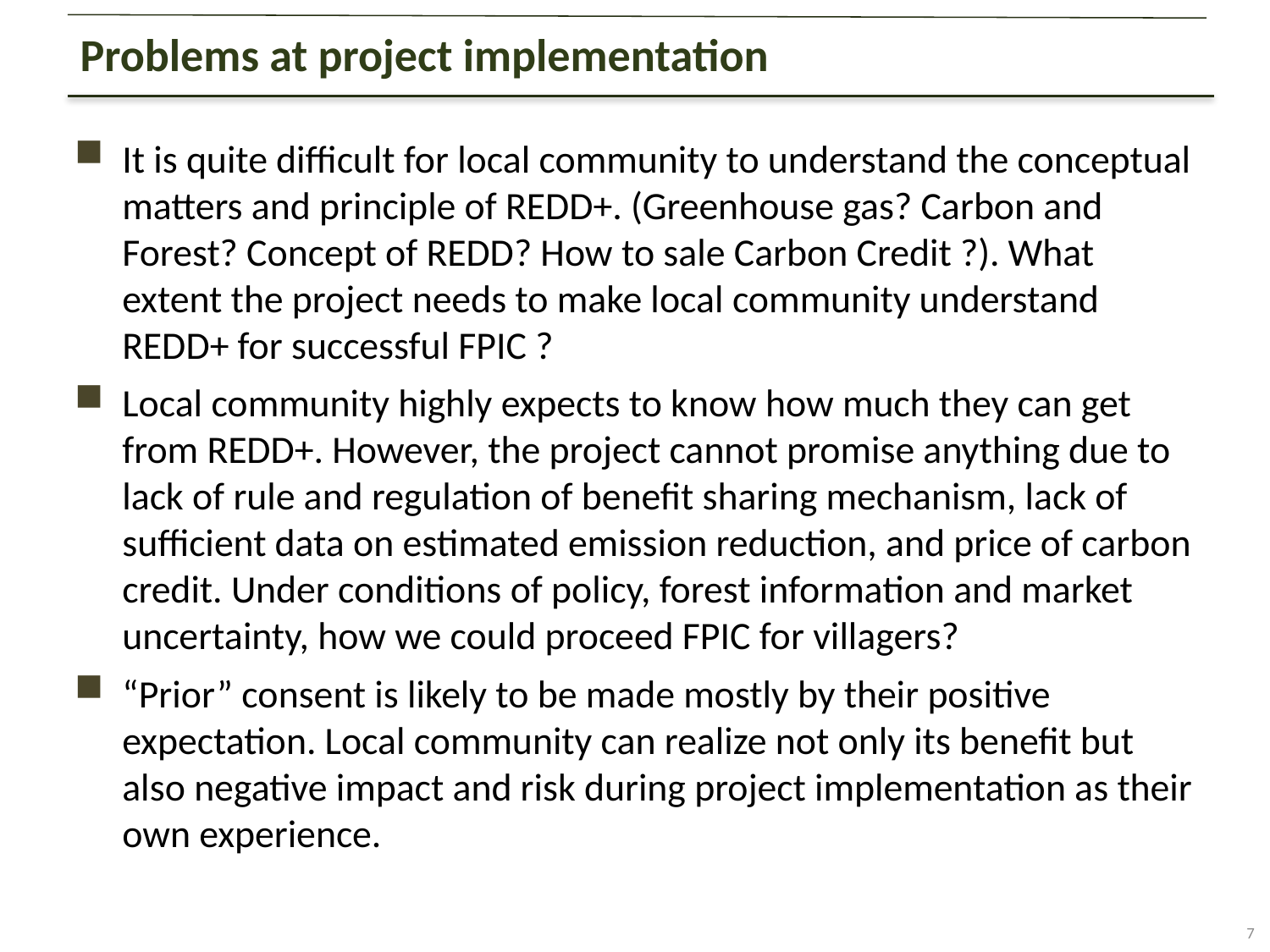

Problems at project implementation
It is quite difficult for local community to understand the conceptual matters and principle of REDD+. (Greenhouse gas? Carbon and Forest? Concept of REDD? How to sale Carbon Credit ?). What extent the project needs to make local community understand REDD+ for successful FPIC ?
Local community highly expects to know how much they can get from REDD+. However, the project cannot promise anything due to lack of rule and regulation of benefit sharing mechanism, lack of sufficient data on estimated emission reduction, and price of carbon credit. Under conditions of policy, forest information and market uncertainty, how we could proceed FPIC for villagers?
“Prior” consent is likely to be made mostly by their positive expectation. Local community can realize not only its benefit but also negative impact and risk during project implementation as their own experience.
7